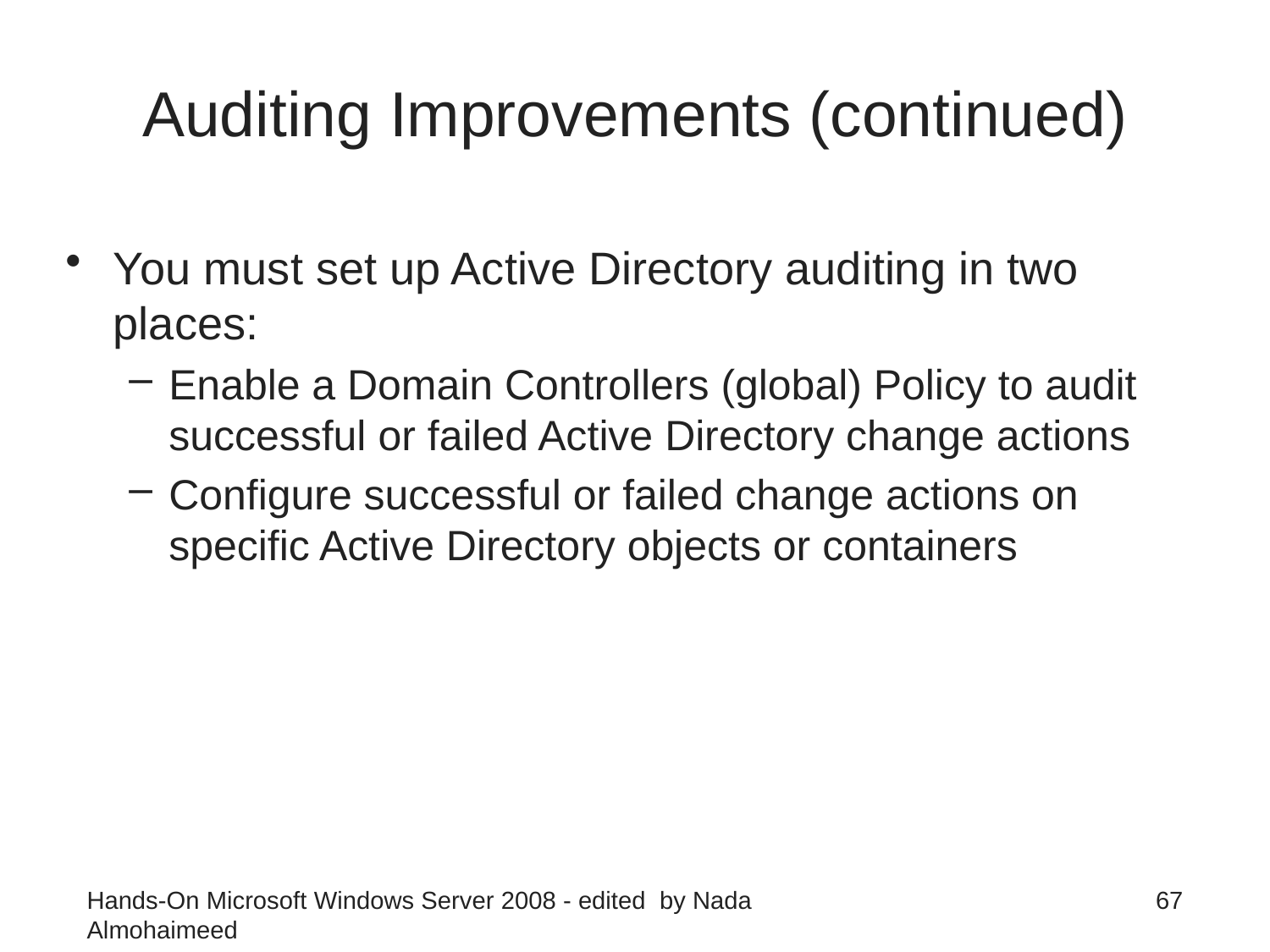

# Auditing Improvements (continued)
You must set up Active Directory auditing in two places:
Enable a Domain Controllers (global) Policy to audit successful or failed Active Directory change actions
Configure successful or failed change actions on specific Active Directory objects or containers
Hands-On Microsoft Windows Server 2008 - edited  by Nada Almohaimeed
67